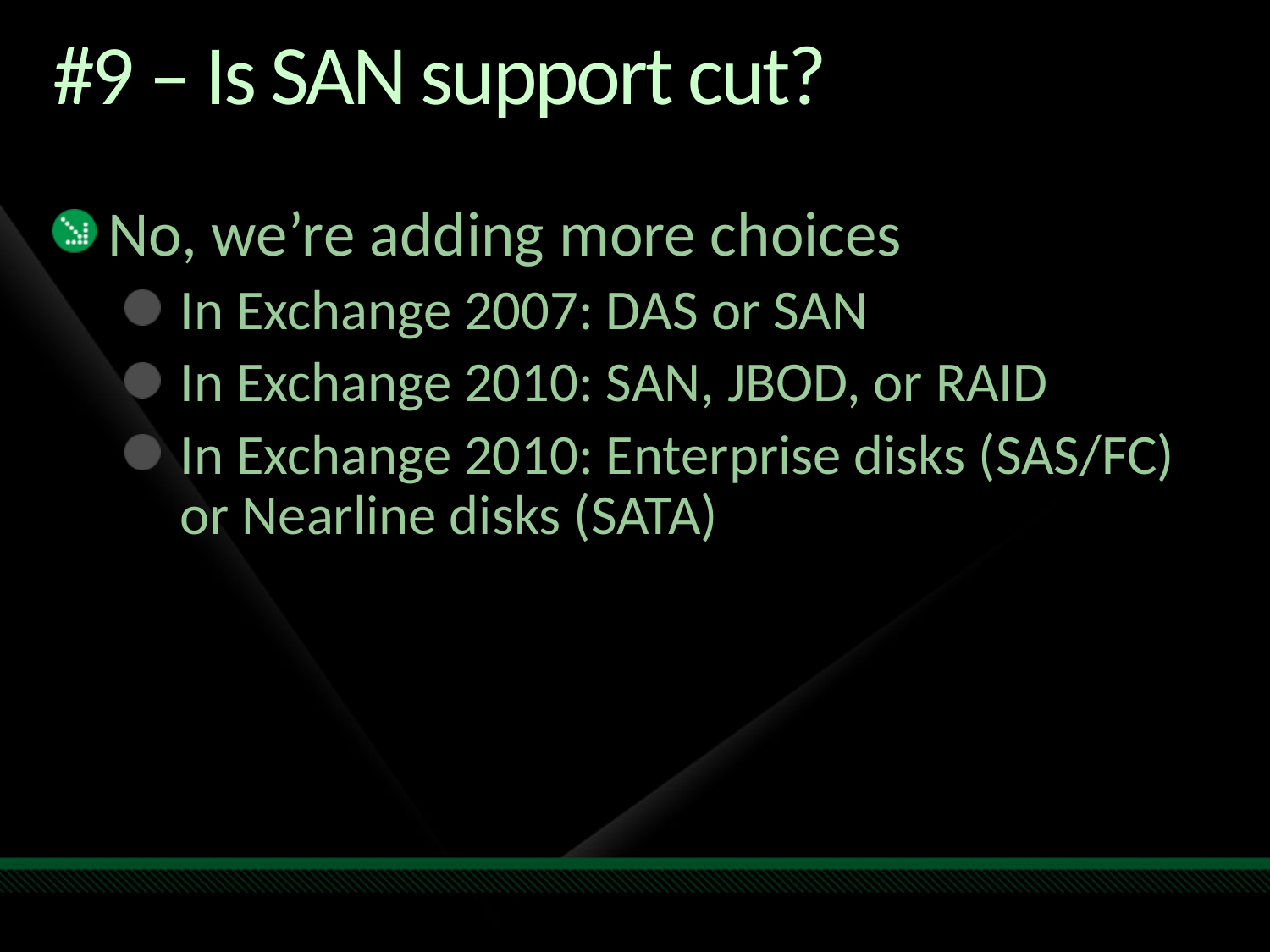

# #9 – Is SAN support cut?
No, we’re adding more choices
In Exchange 2007: DAS or SAN
In Exchange 2010: SAN, JBOD, or RAID
In Exchange 2010: Enterprise disks (SAS/FC) or Nearline disks (SATA)